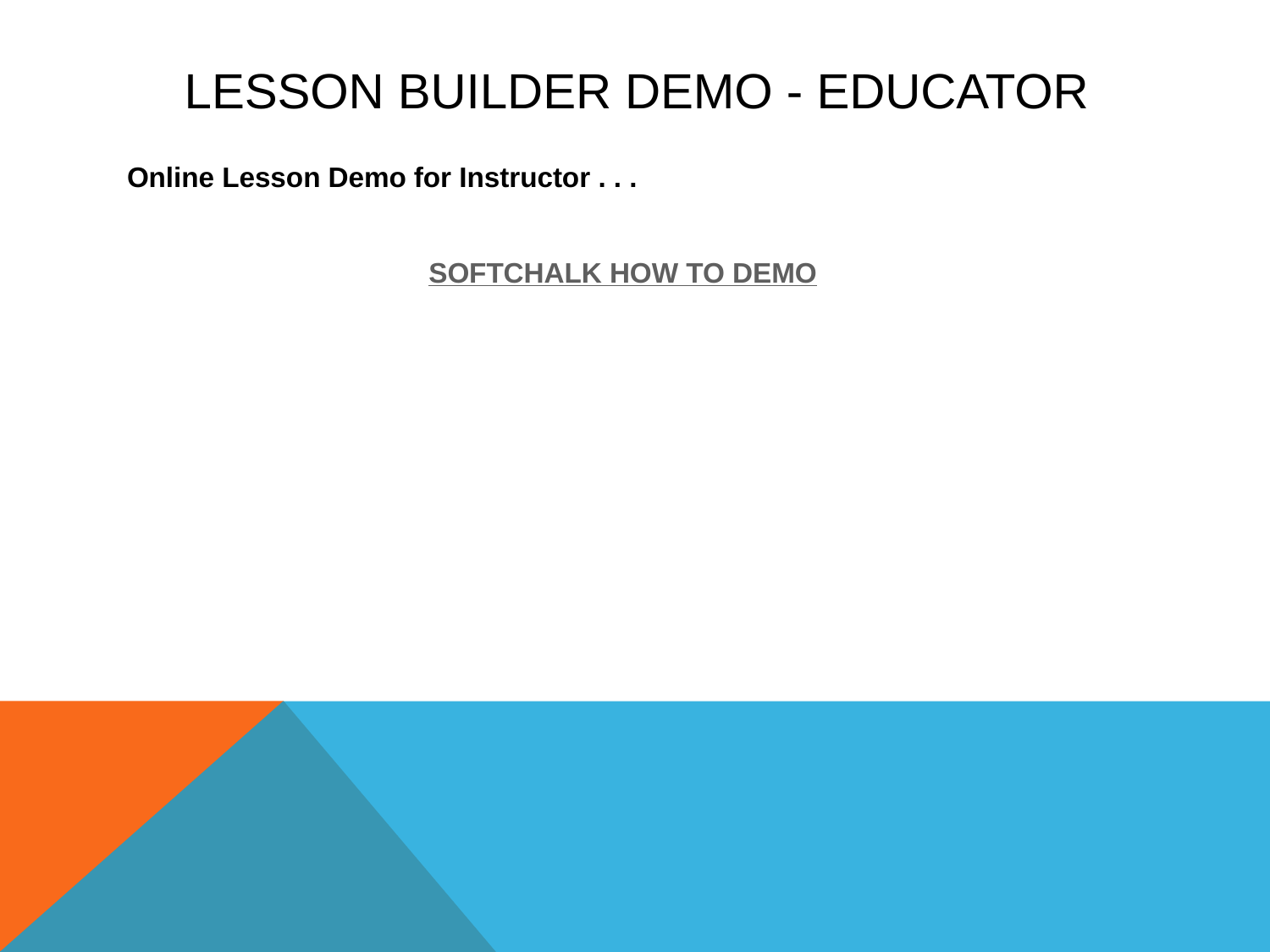

# Lesson builder demo - educator
Online Lesson Demo for Instructor . . .

			SOFTCHALK HOW TO DEMO